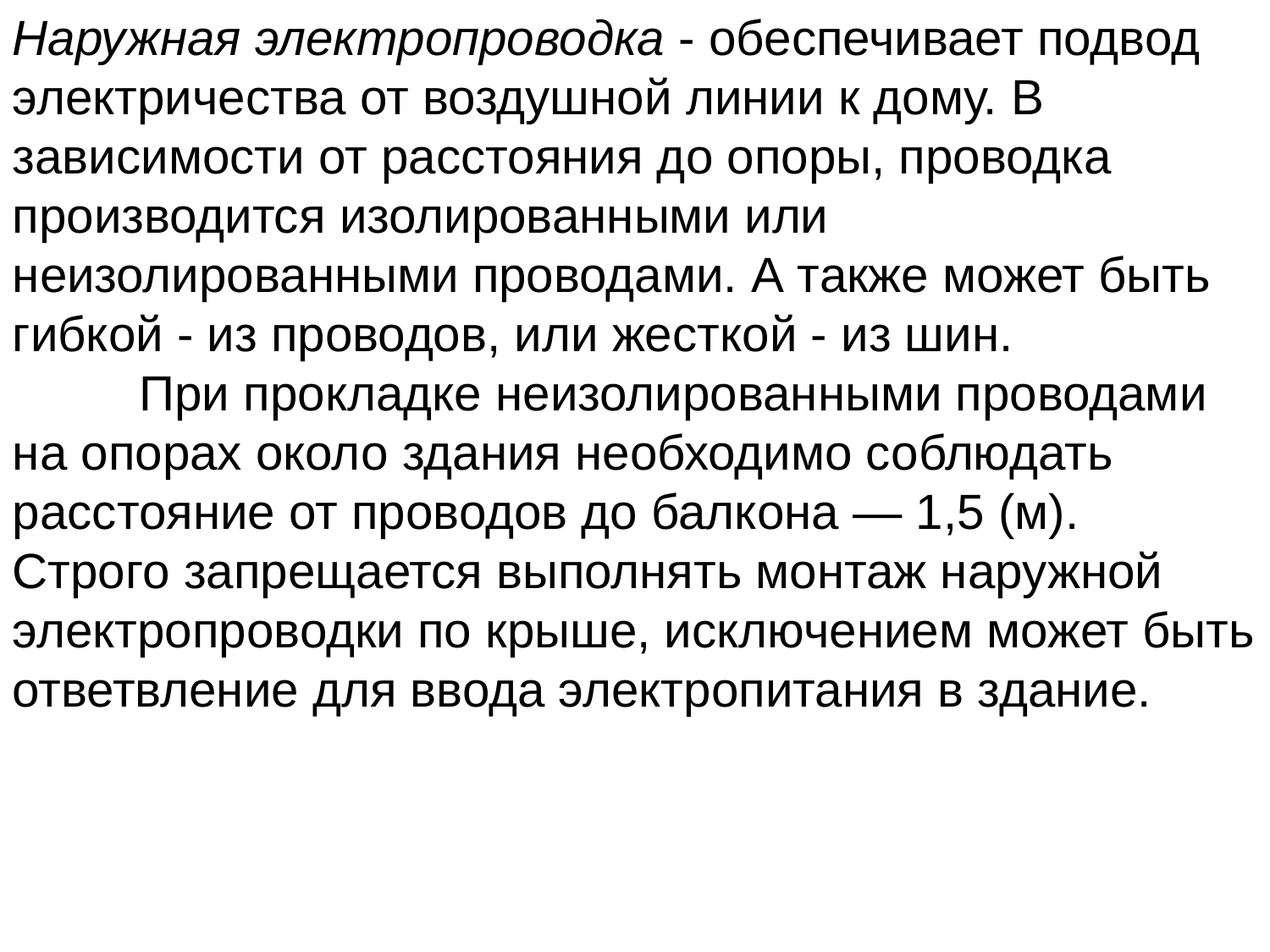

Наружная электропроводка - обеспечивает подвод электричества от воздушной линии к дому. В зависимости от расстояния до опоры, проводка производится изолированными или неизолированными проводами. А также может быть гибкой - из проводов, или жесткой - из шин.
	При прокладке неизолированными проводами на опорах около здания необходимо соблюдать расстояние от проводов до балкона — 1,5 (м).
Строго запрещается выполнять монтаж наружной электропроводки по крыше, исключением может быть ответвление для ввода электропитания в здание.